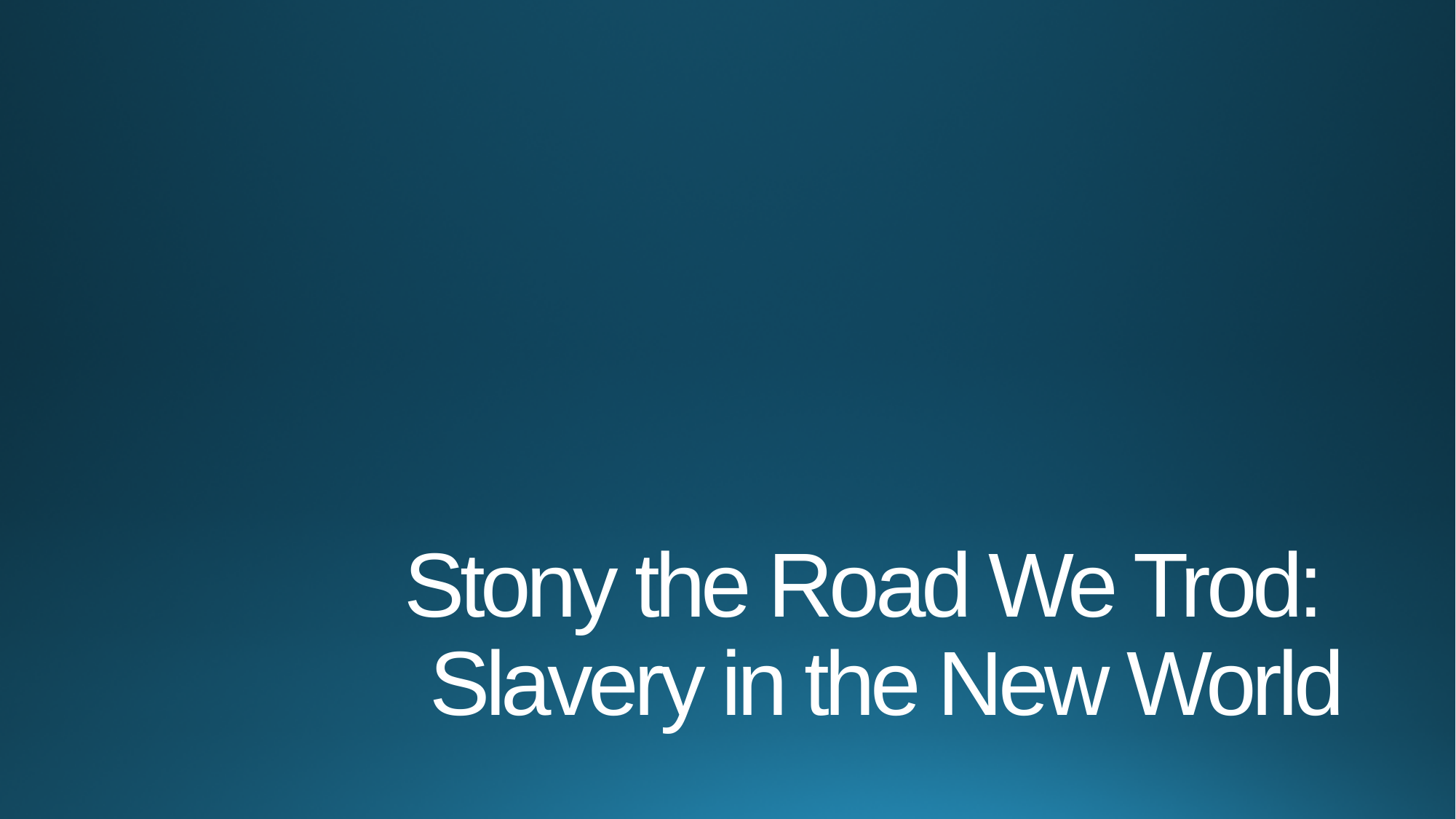

# Stony the Road We Trod: Slavery in the New World